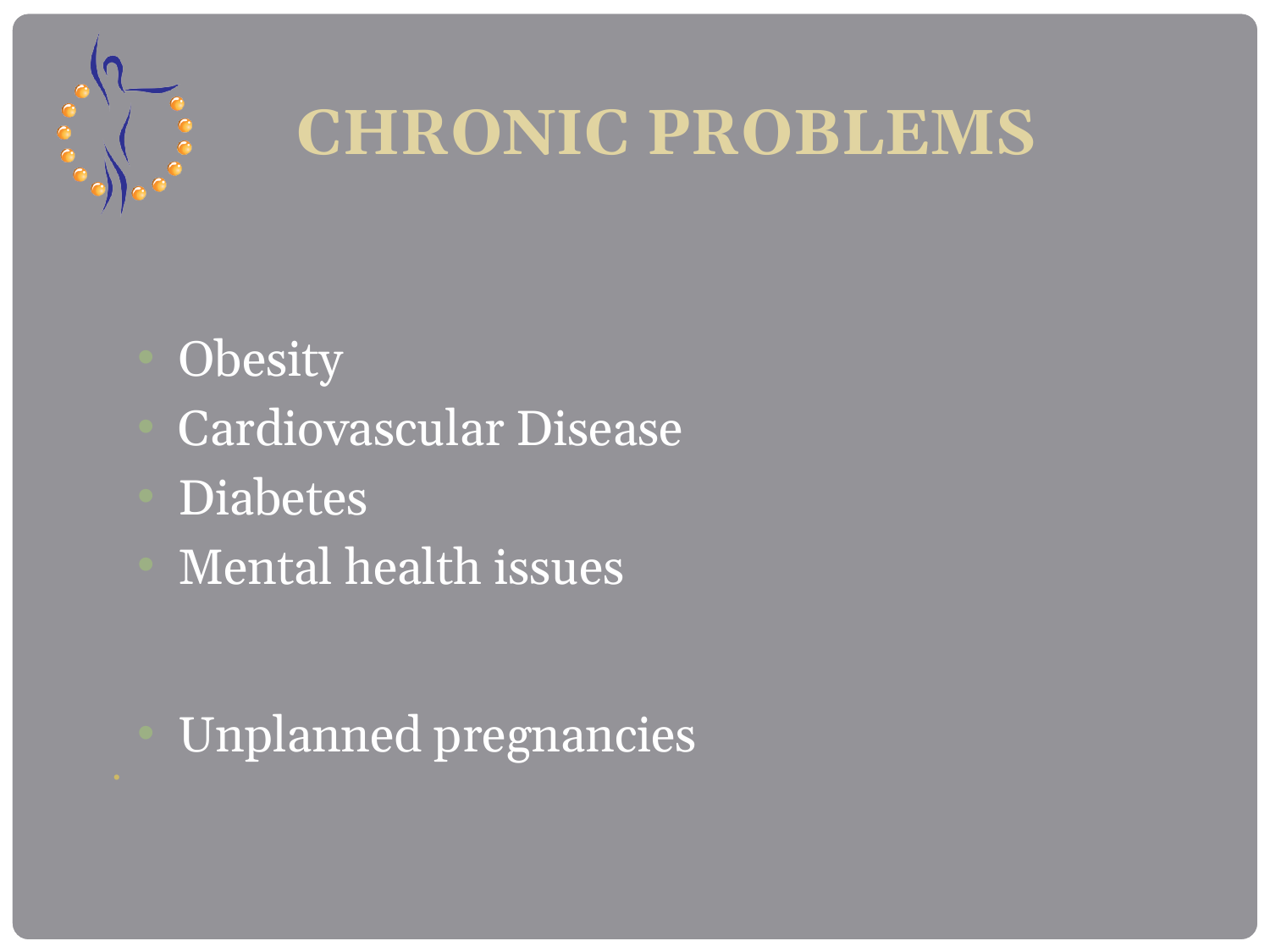

# CHRONIC PROBLEMS

Obesity
Cardiovascular Disease
Diabetes
Mental health issues

Unplanned pregnancies